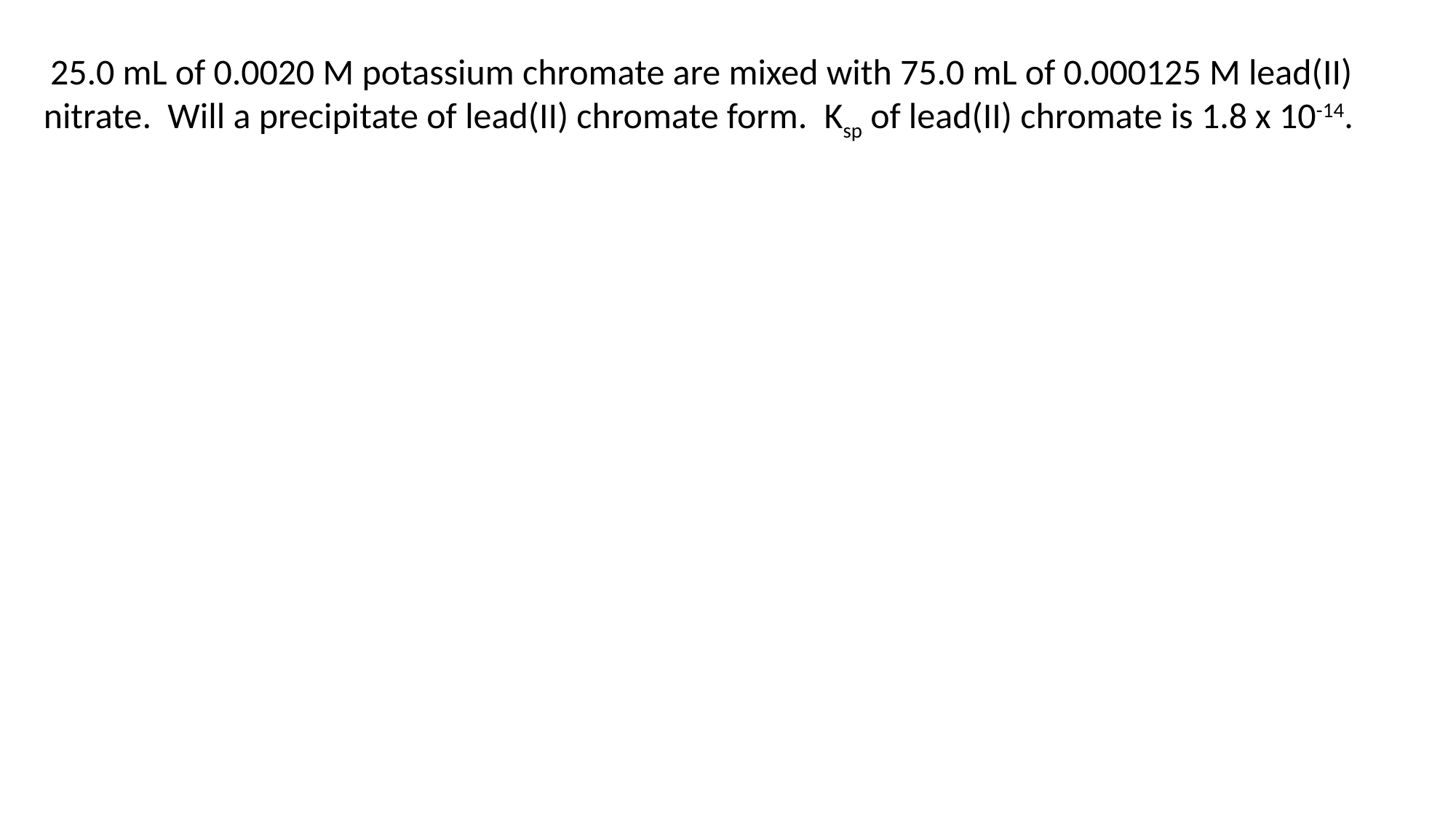

25.0 mL of 0.0020 M potassium chromate are mixed with 75.0 mL of 0.000125 M lead(II) nitrate.  Will a precipitate of lead(II) chromate form.  Ksp of lead(II) chromate is 1.8 x 10-14.